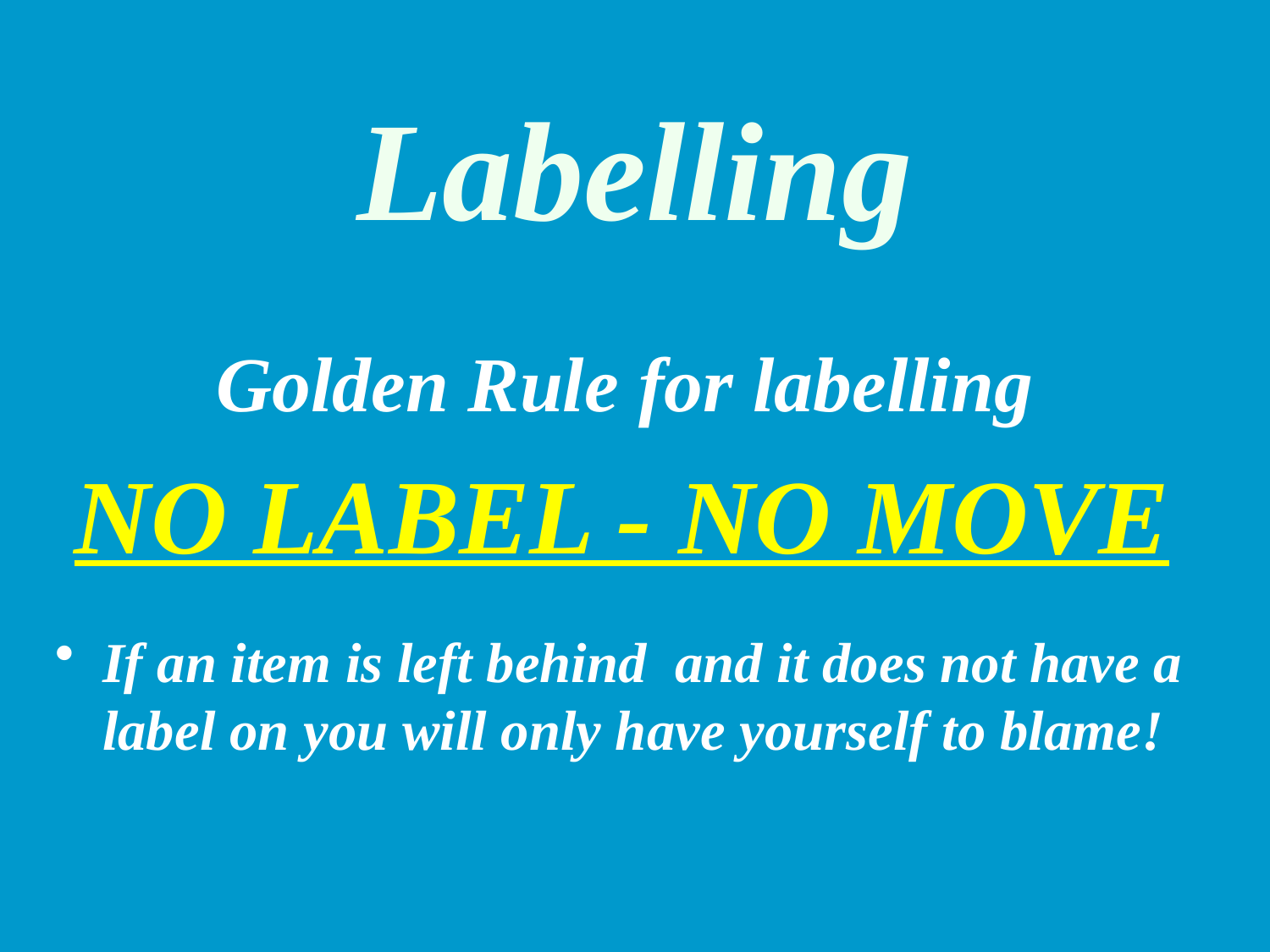

# Labelling
Golden Rule for labelling
 NO LABEL - NO MOVE

If an item is left behind  and it does not have a label on you will only have yourself to blame!